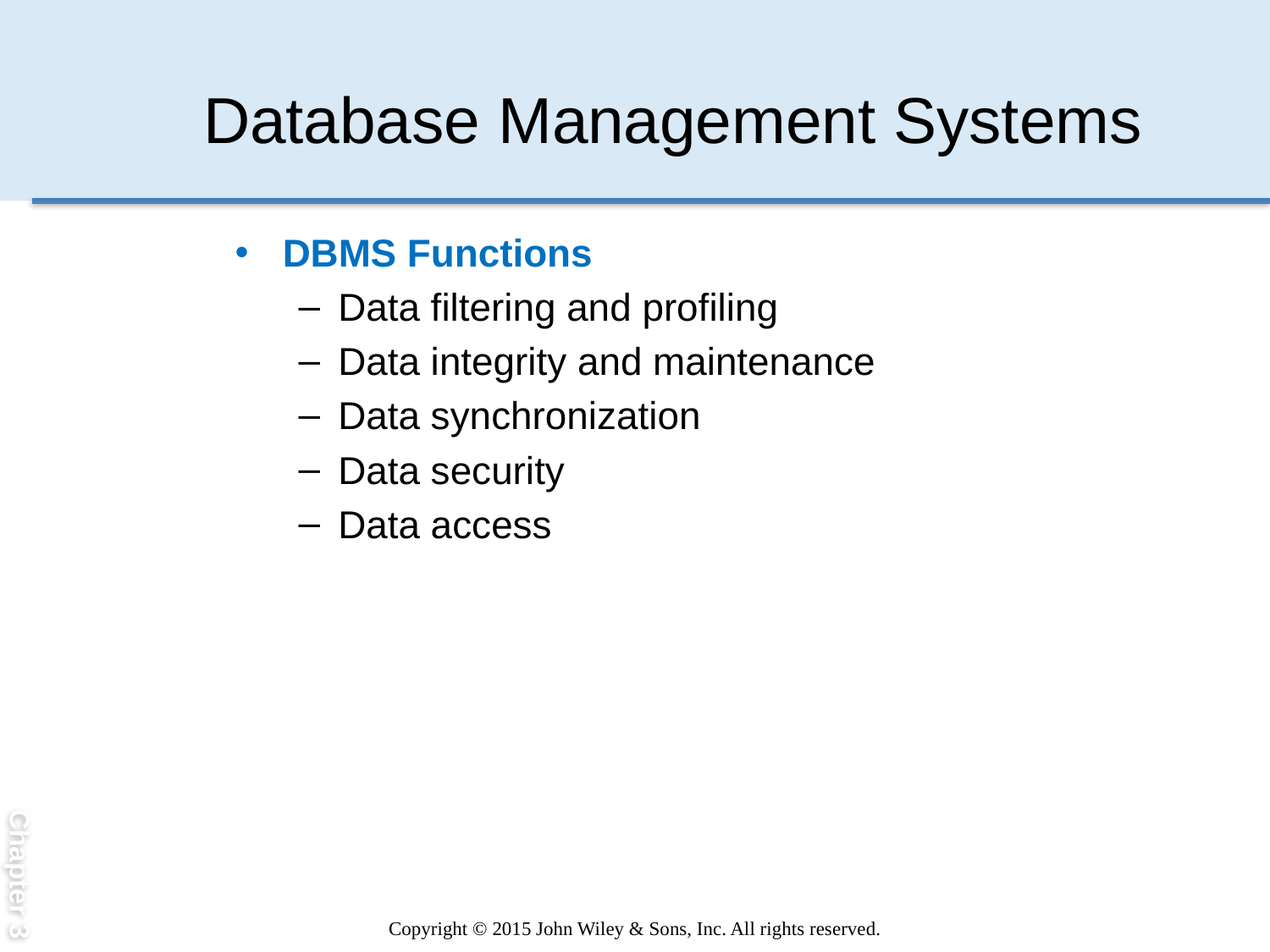

Chapter 3
# Database Management Systems
DBMS Functions
Data filtering and profiling
Data integrity and maintenance
Data synchronization
Data security
Data access